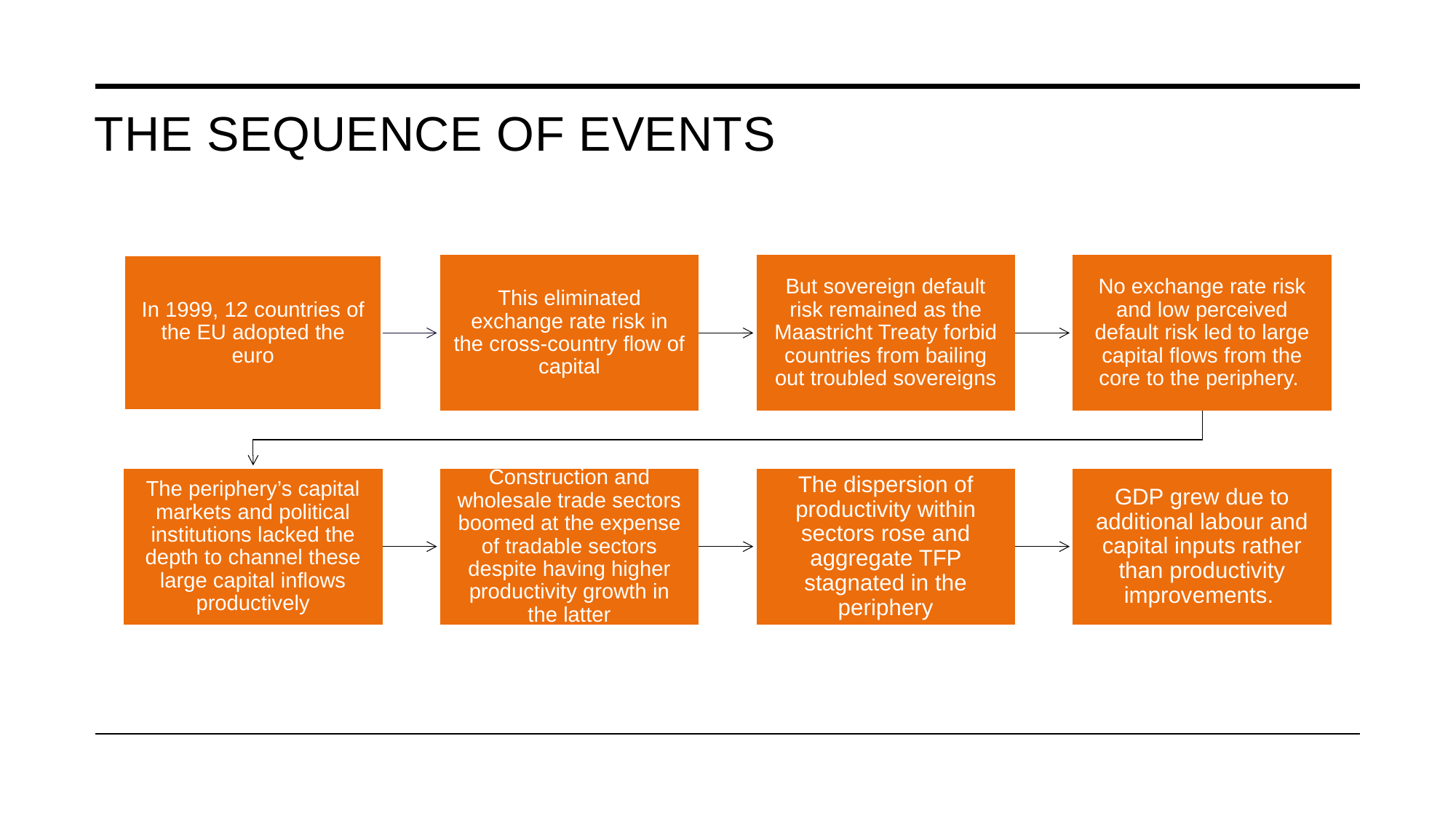

# The sequence of events

In 1999, 12 countries of the EU adopted the euro

This eliminated exchange rate risk in the cross-country flow of capital

But sovereign default risk remained as the Maastricht Treaty forbid countries from bailing out troubled sovereigns

No exchange rate risk and low perceived default risk led to large capital flows from the core to the periphery.

The periphery’s capital markets and political institutions lacked the depth to channel these large capital inflows productively

Construction and wholesale trade sectors boomed at the expense of tradable sectors despite having higher productivity growth in the latter

The dispersion of productivity within sectors rose and aggregate TFP stagnated in the periphery
GDP grew due to additional labour and capital inputs rather than productivity improvements.